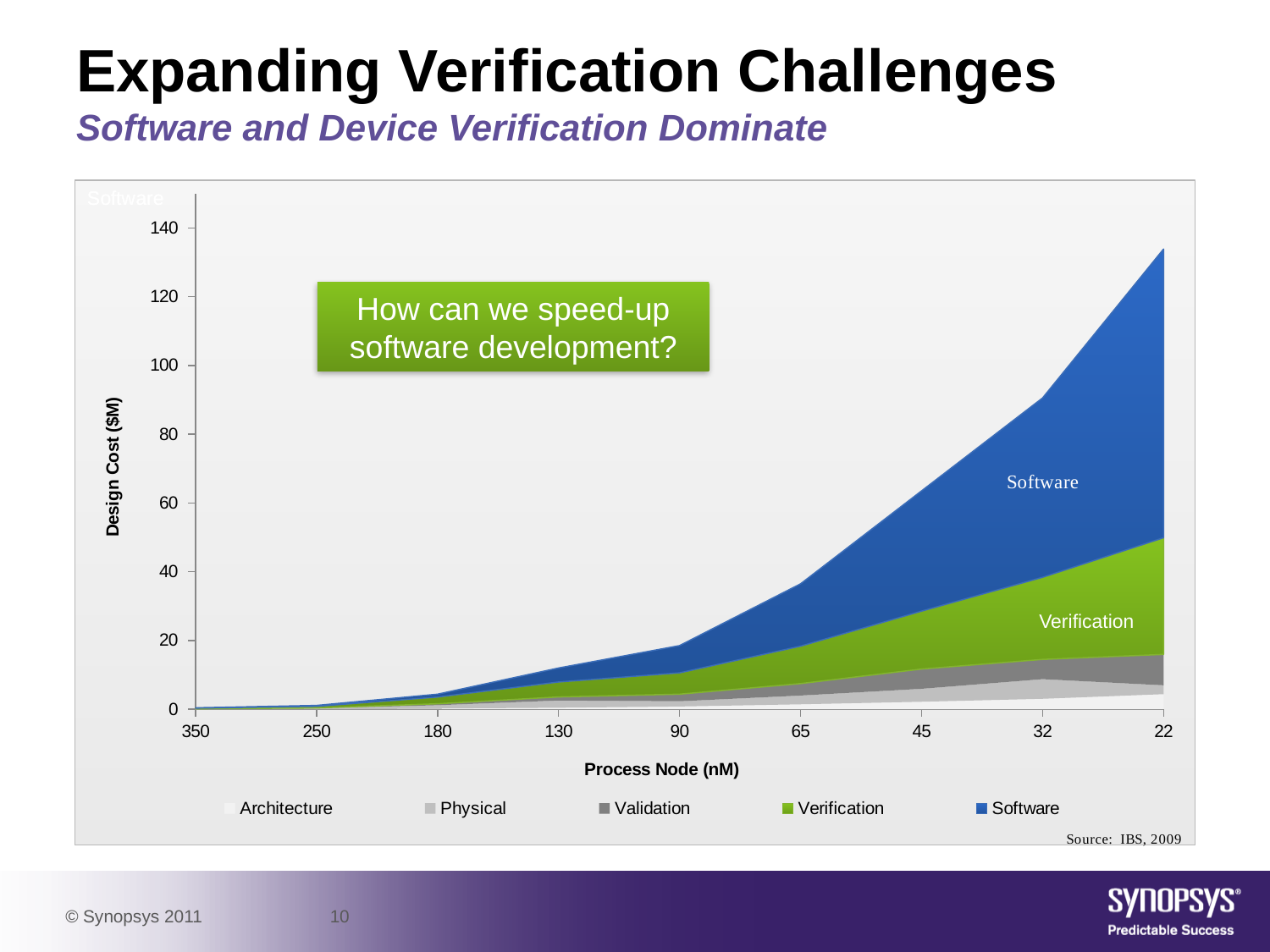

# Expanding Verification Challenges Software and Device Verification Dominate

[unsupported chart]

How can we speed-up software development?
Verification